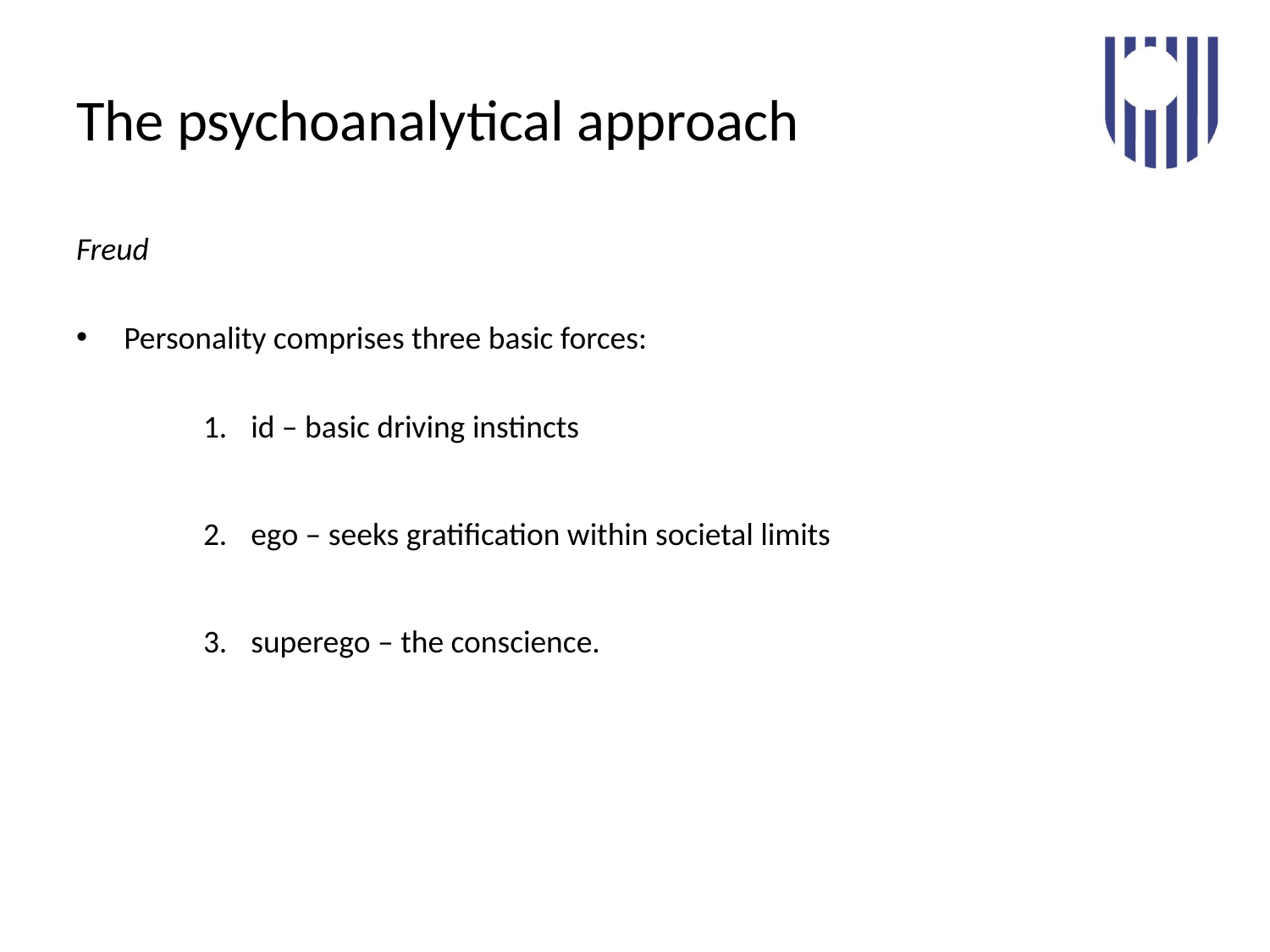

# The psychoanalytical approach
Freud

Personality comprises three basic forces:

id – basic driving instincts

ego – seeks gratification within societal limits

superego – the conscience.